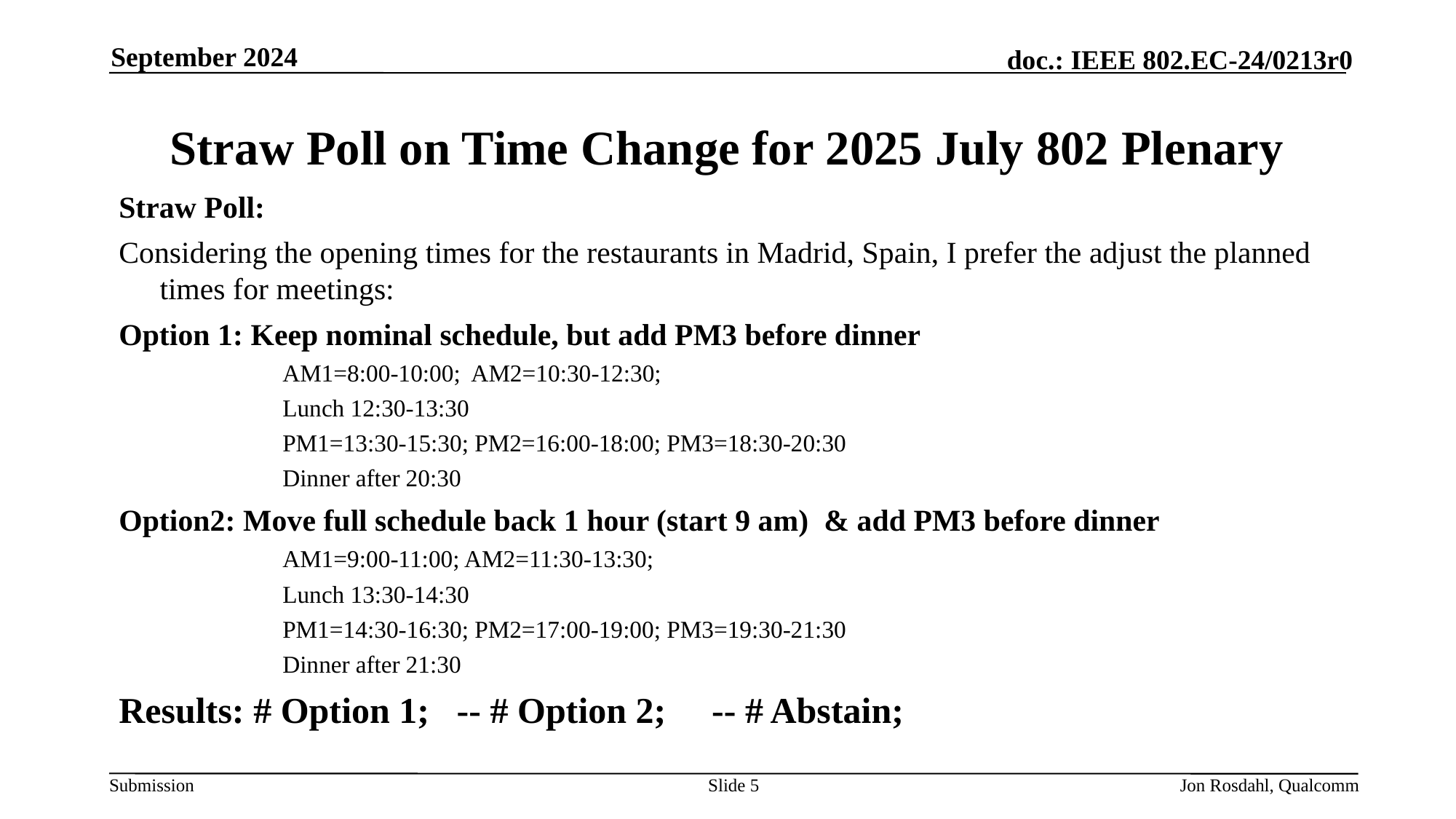

September 2024
# Straw Poll on Time Change for 2025 July 802 Plenary
Straw Poll:
Considering the opening times for the restaurants in Madrid, Spain, I prefer the adjust the planned times for meetings:
Option 1: Keep nominal schedule, but add PM3 before dinner
AM1=8:00-10:00;  AM2=10:30-12:30;
Lunch 12:30-13:30
PM1=13:30-15:30; PM2=16:00-18:00; PM3=18:30-20:30
Dinner after 20:30
Option2: Move full schedule back 1 hour (start 9 am)  & add PM3 before dinner
AM1=9:00-11:00; AM2=11:30-13:30;
Lunch 13:30-14:30
PM1=14:30-16:30; PM2=17:00-19:00; PM3=19:30-21:30
Dinner after 21:30
Results: # Option 1;   -- # Option 2;     -- # Abstain;
Slide 5
Jon Rosdahl, Qualcomm